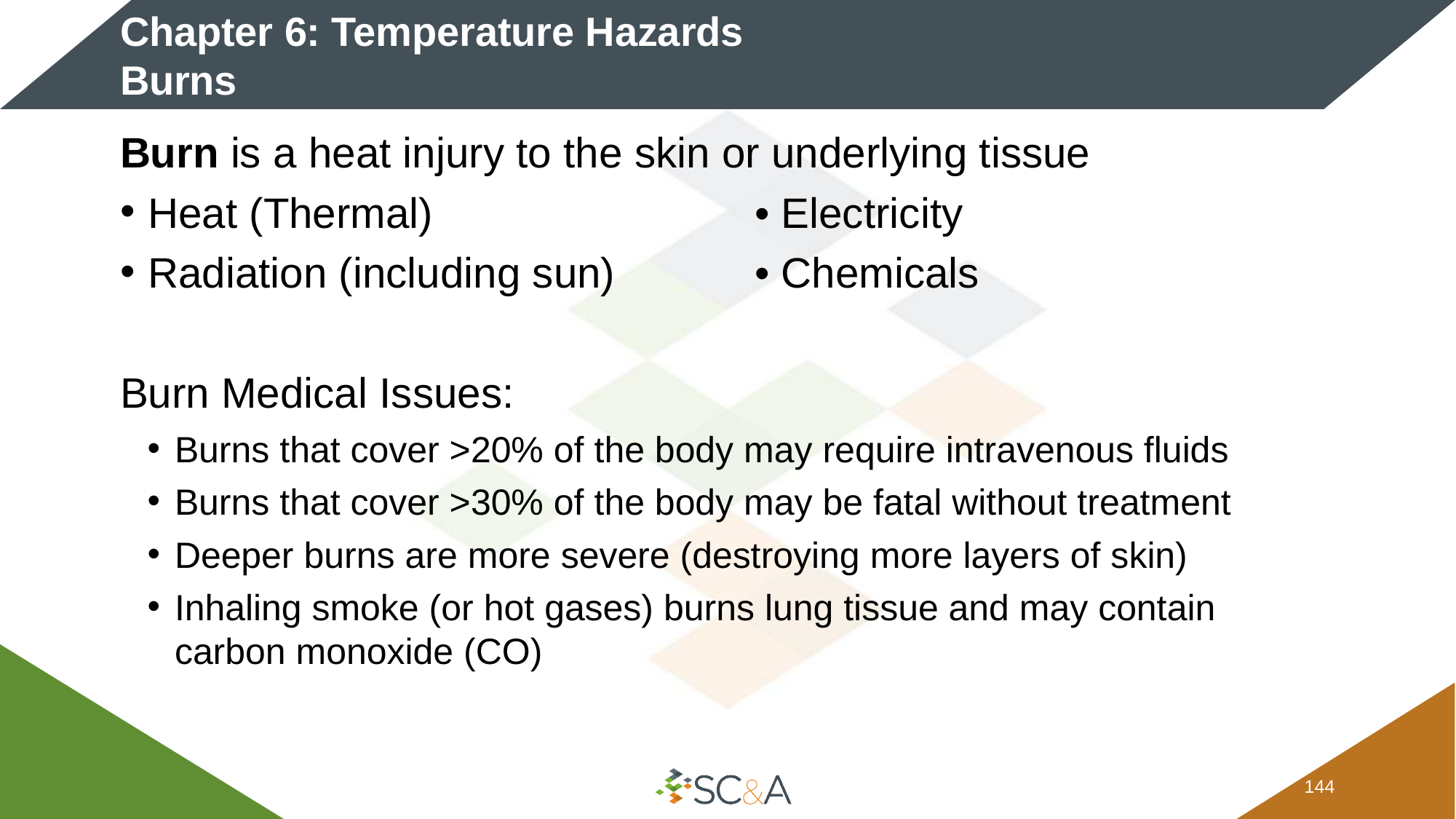

# Chapter 6: Temperature Hazards Burns
Burn is a heat injury to the skin or underlying tissue
Heat (Thermal)	• Electricity
Radiation (including sun)	• Chemicals

Burn Medical Issues:
Burns that cover >20% of the body may require intravenous fluids
Burns that cover >30% of the body may be fatal without treatment
Deeper burns are more severe (destroying more layers of skin)
Inhaling smoke (or hot gases) burns lung tissue and may contain carbon monoxide (CO)
144